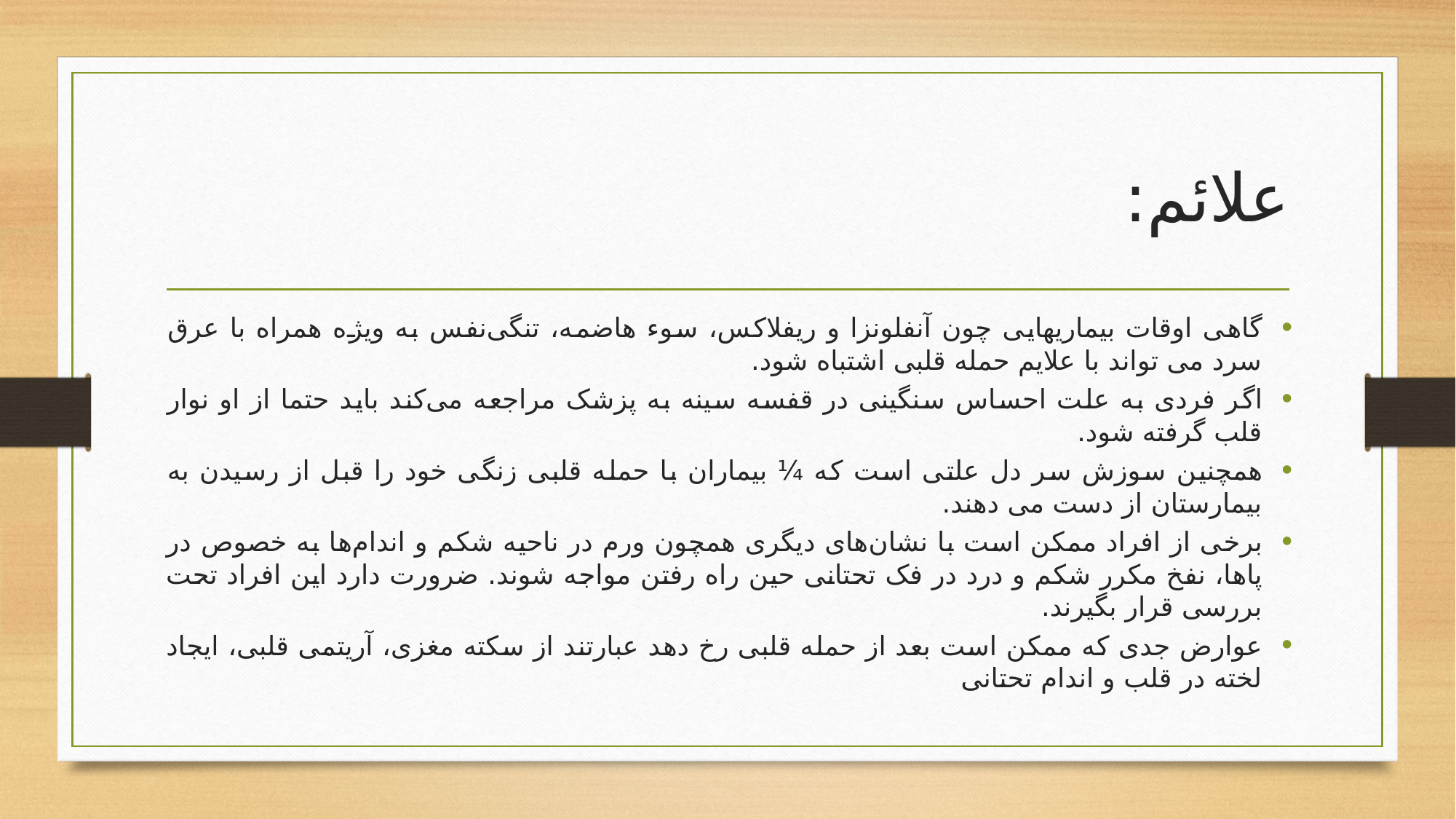

# علائم:
گاهی اوقات بیماریهایی چون آنفلونزا و ریفلاکس، سوء هاضمه، تنگی‌نفس به ویژه همراه با عرق سرد می تواند با علایم حمله قلبی اشتباه شود.
اگر فردی به علت احساس سنگینی در قفسه سینه به پزشک مراجعه می‌کند باید حتما از او نوار قلب گرفته شود.
همچنین سوزش سر دل علتی است که ¼ بیماران با حمله قلبی زنگی خود را قبل از رسیدن به بیمارستان از دست می دهند.
برخی از افراد ممکن است با نشان‌های دیگری همچون ورم در ناحیه شکم و اندام‌ها به خصوص در پاها، نفخ مکرر شکم و درد در فک تحتانی حین راه رفتن مواجه شوند. ضرورت دارد این افراد تحت بررسی قرار بگیرند.
عوارض جدی که ممکن است بعد از حمله قلبی رخ دهد عبارتند از سکته مغزی، آریتمی قلبی، ایجاد لخته در قلب و اندام تحتانی